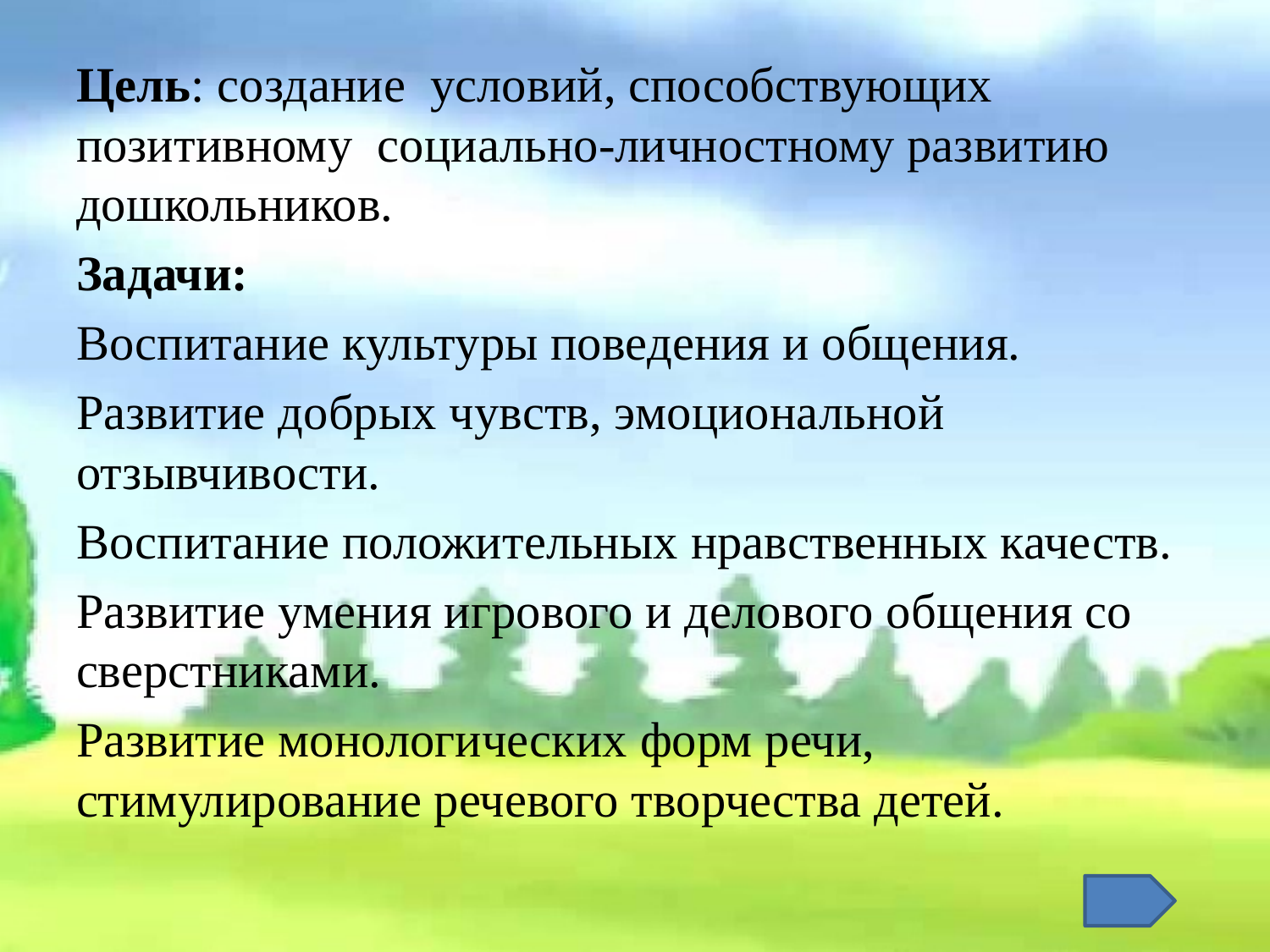

Цель: создание  условий, способствующих позитивному  социально-личностному развитию дошкольников.
Задачи:
Воспитание культуры поведения и общения.
Развитие добрых чувств, эмоциональной отзывчивости.
Воспитание положительных нравственных качеств.
Развитие умения игрового и делового общения со сверстниками.
Развитие монологических форм речи, стимулирование речевого творчества детей.